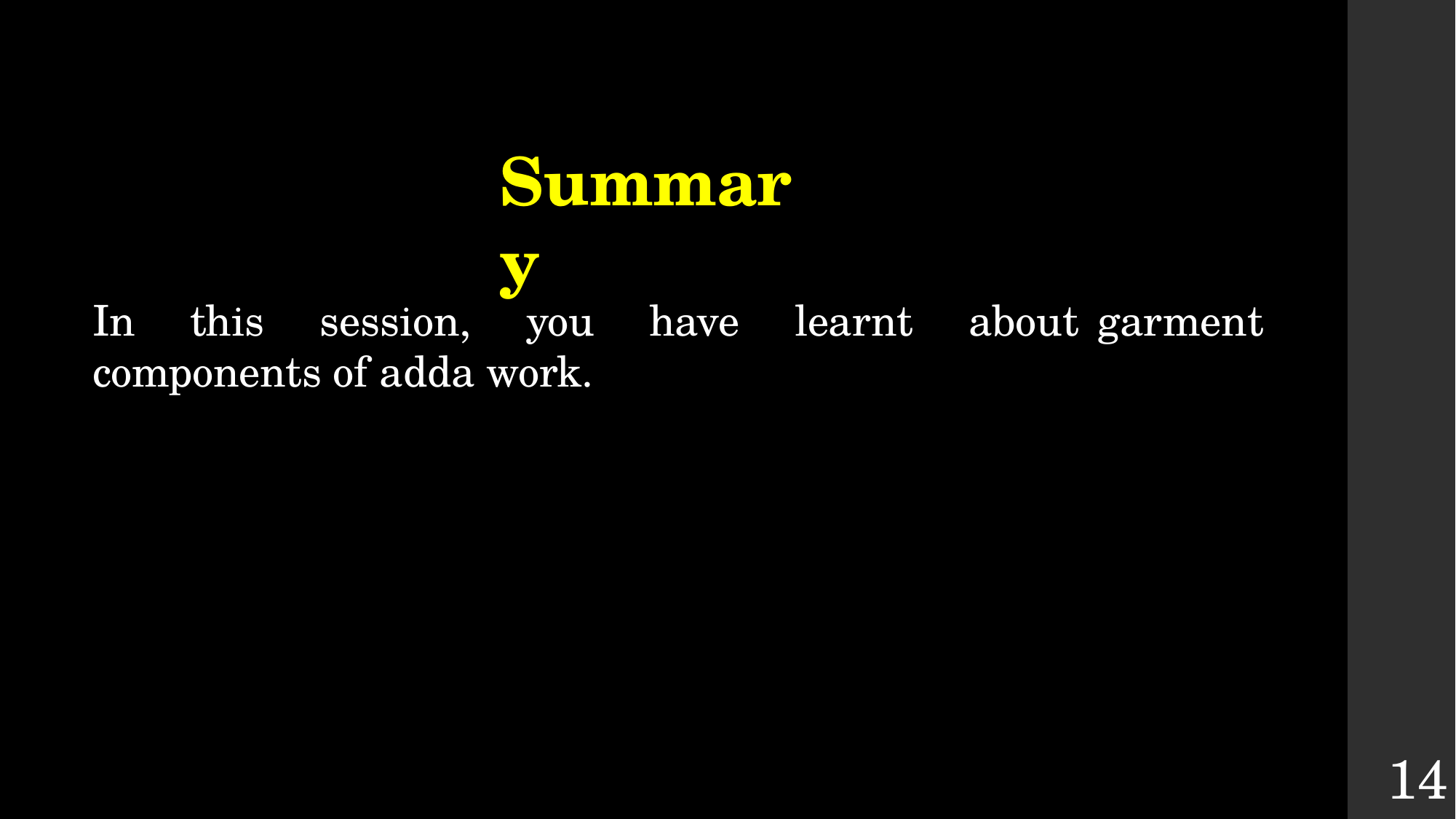

Summary
In   this   session,   you   have   learnt   about garment components of adda work.
14